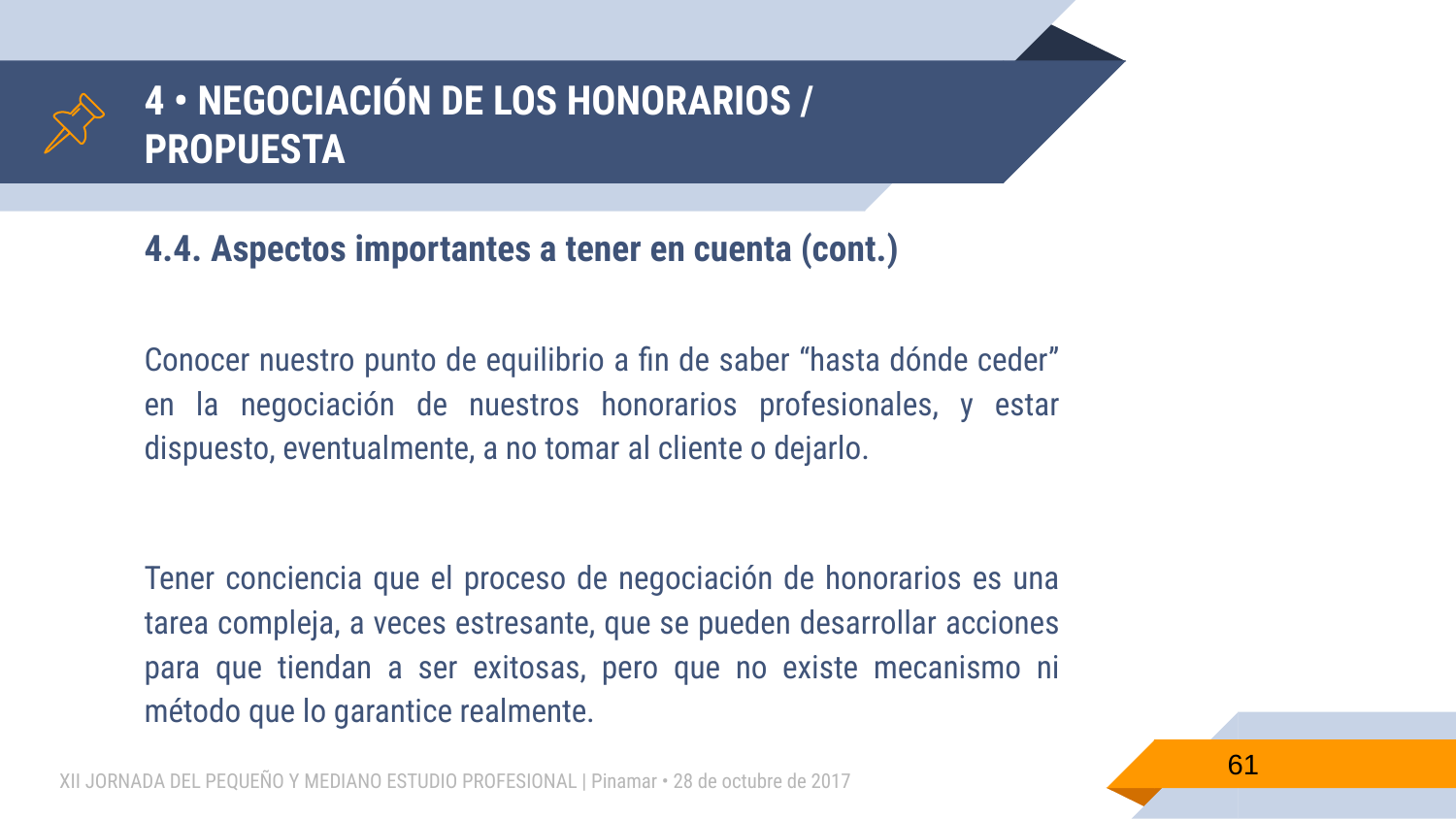

# 4 • NEGOCIACIÓN DE LOS HONORARIOS / PROPUESTA

4.4. Aspectos importantes a tener en cuenta (cont.)

Conocer nuestro punto de equilibrio a fin de saber “hasta dónde ceder” en la negociación de nuestros honorarios profesionales, y estar dispuesto, eventualmente, a no tomar al cliente o dejarlo.

Tener conciencia que el proceso de negociación de honorarios es una tarea compleja, a veces estresante, que se pueden desarrollar acciones para que tiendan a ser exitosas, pero que no existe mecanismo ni método que lo garantice realmente.
61